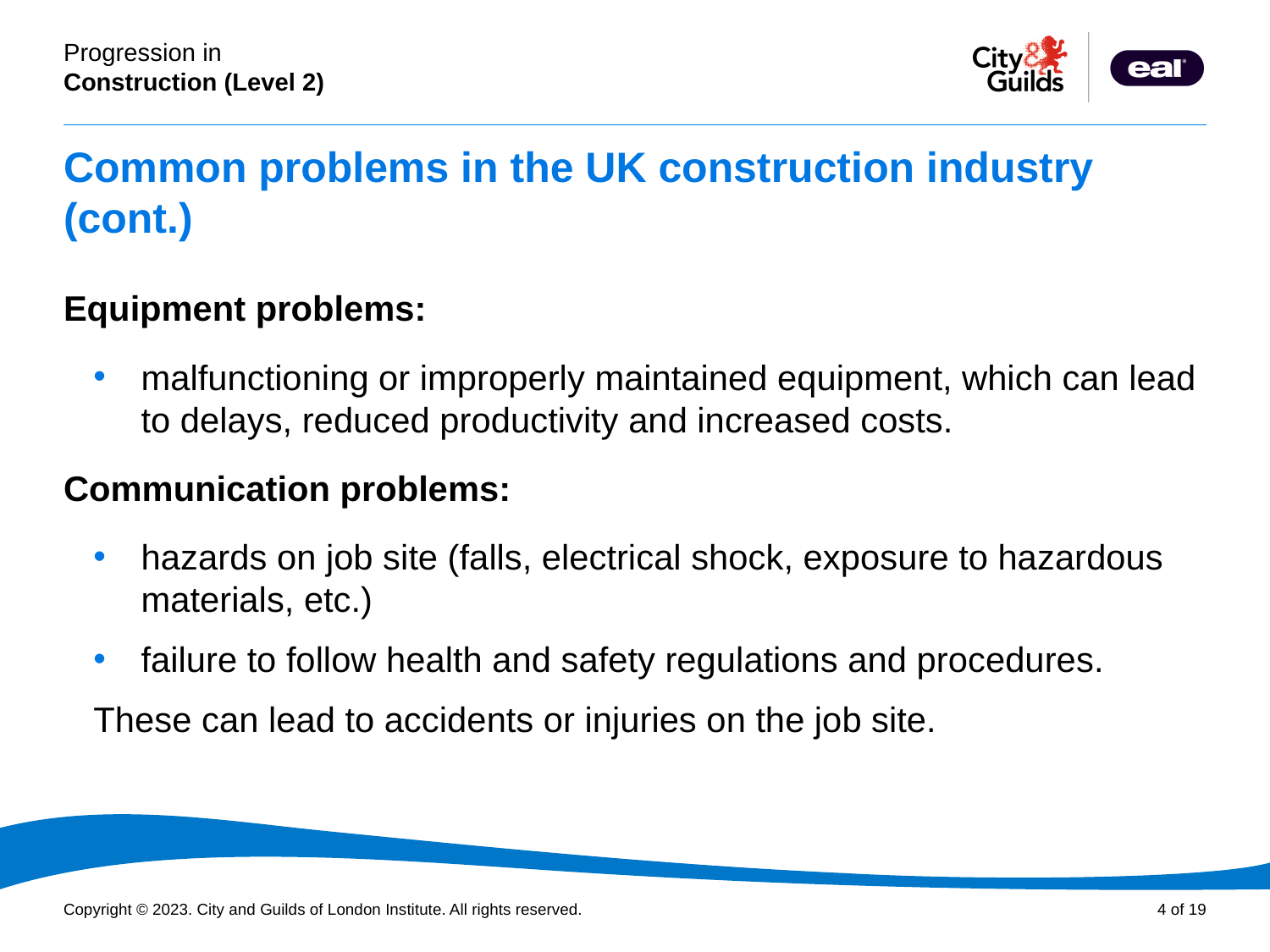

# Common problems in the UK construction industry (cont.)
Equipment problems:
malfunctioning or improperly maintained equipment, which can lead to delays, reduced productivity and increased costs.
Communication problems:
hazards on job site (falls, electrical shock, exposure to hazardous materials, etc.)
failure to follow health and safety regulations and procedures.
These can lead to accidents or injuries on the job site.